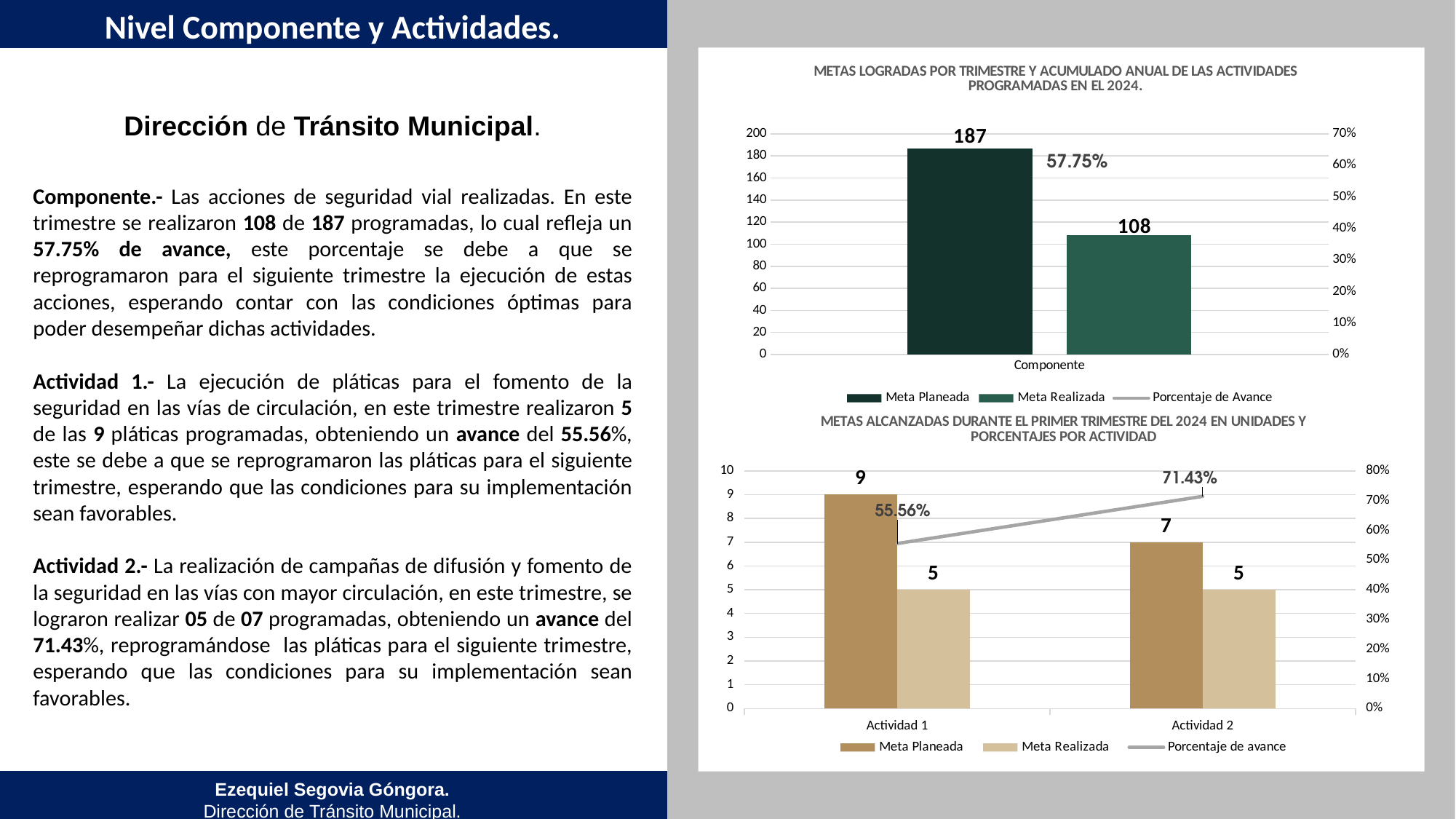

Nivel Componente y Actividades.

### Chart: METAS LOGRADAS POR TRIMESTRE Y ACUMULADO ANUAL DE LAS ACTIVIDADES PROGRAMADAS EN EL 2024.

| Category | Meta Planeada | Meta Realizada |  |
|---|---|---|---|
| Componente | 187.0 | 108.0 | 0.5775401069518716 |
Dirección de Tránsito Municipal.
Componente.- Las acciones de seguridad vial realizadas. En este trimestre se realizaron 108 de 187 programadas, lo cual refleja un 57.75% de avance, este porcentaje se debe a que se reprogramaron para el siguiente trimestre la ejecución de estas acciones, esperando contar con las condiciones óptimas para poder desempeñar dichas actividades.

Actividad 1.- La ejecución de pláticas para el fomento de la seguridad en las vías de circulación, en este trimestre realizaron 5 de las 9 pláticas programadas, obteniendo un avance del 55.56%, este se debe a que se reprogramaron las pláticas para el siguiente trimestre, esperando que las condiciones para su implementación sean favorables.

Actividad 2.- La realización de campañas de difusión y fomento de la seguridad en las vías con mayor circulación, en este trimestre, se lograron realizar 05 de 07 programadas, obteniendo un avance del 71.43%, reprogramándose  las pláticas para el siguiente trimestre, esperando que las condiciones para su implementación sean favorables.

### Chart: METAS ALCANZADAS DURANTE EL PRIMER TRIMESTRE DEL 2024 EN UNIDADES Y PORCENTAJES POR ACTIVIDAD

| Category | Meta Planeada | Meta Realizada |  |
|---|---|---|---|
| Actividad 1 | 9.0 | 5.0 | 0.5555555555555556 |
| Actividad 2 | 7.0 | 5.0 | 0.7142857142857143 |
Ezequiel Segovia Góngora.
Dirección de Tránsito Municipal.